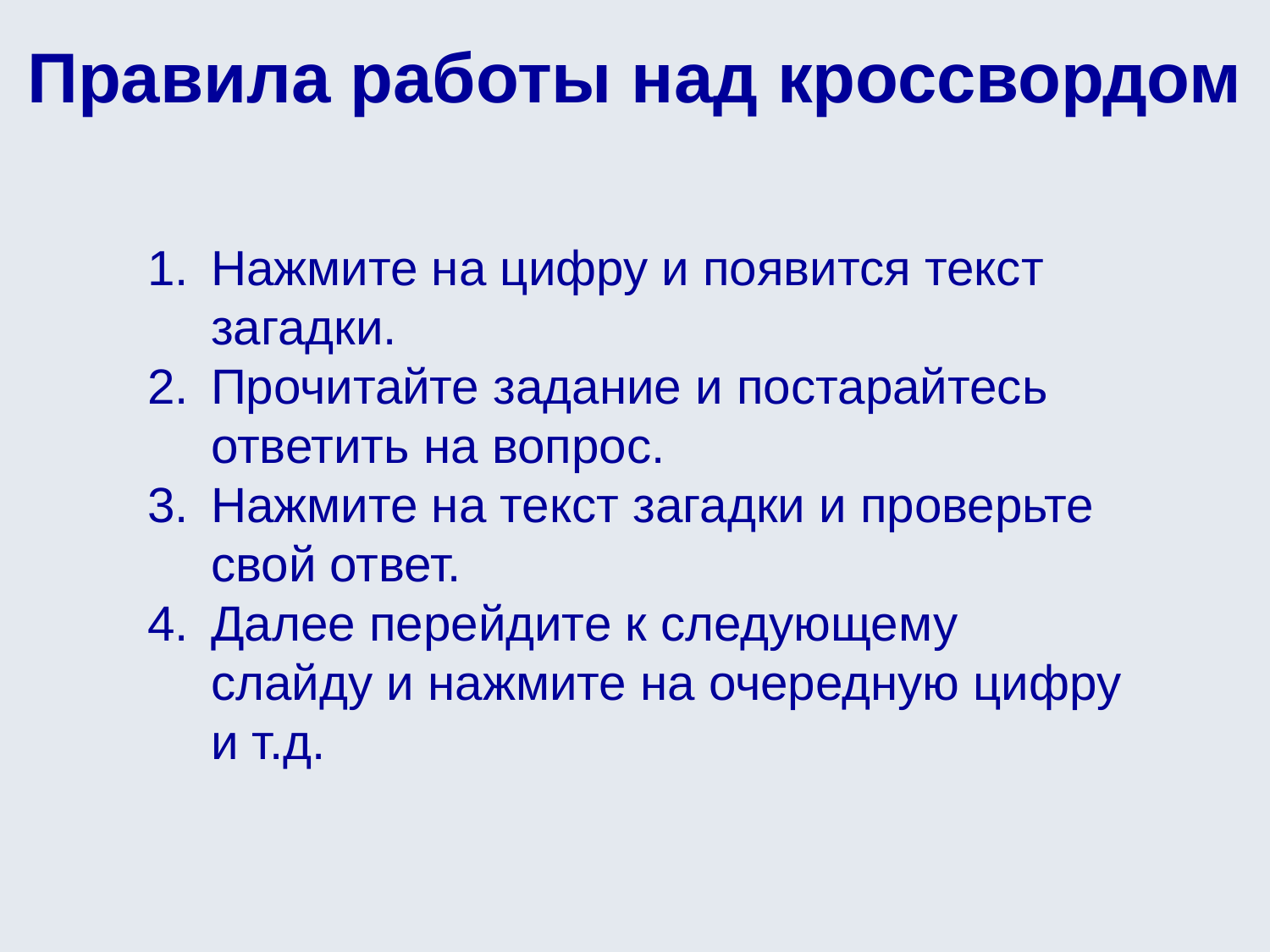

Правила работы над кроссвордом

Нажмите на цифру и появится текст загадки.
Прочитайте задание и постарайтесь ответить на вопрос.
Нажмите на текст загадки и проверьте свой ответ.
Далее перейдите к следующему слайду и нажмите на очередную цифру и т.д.